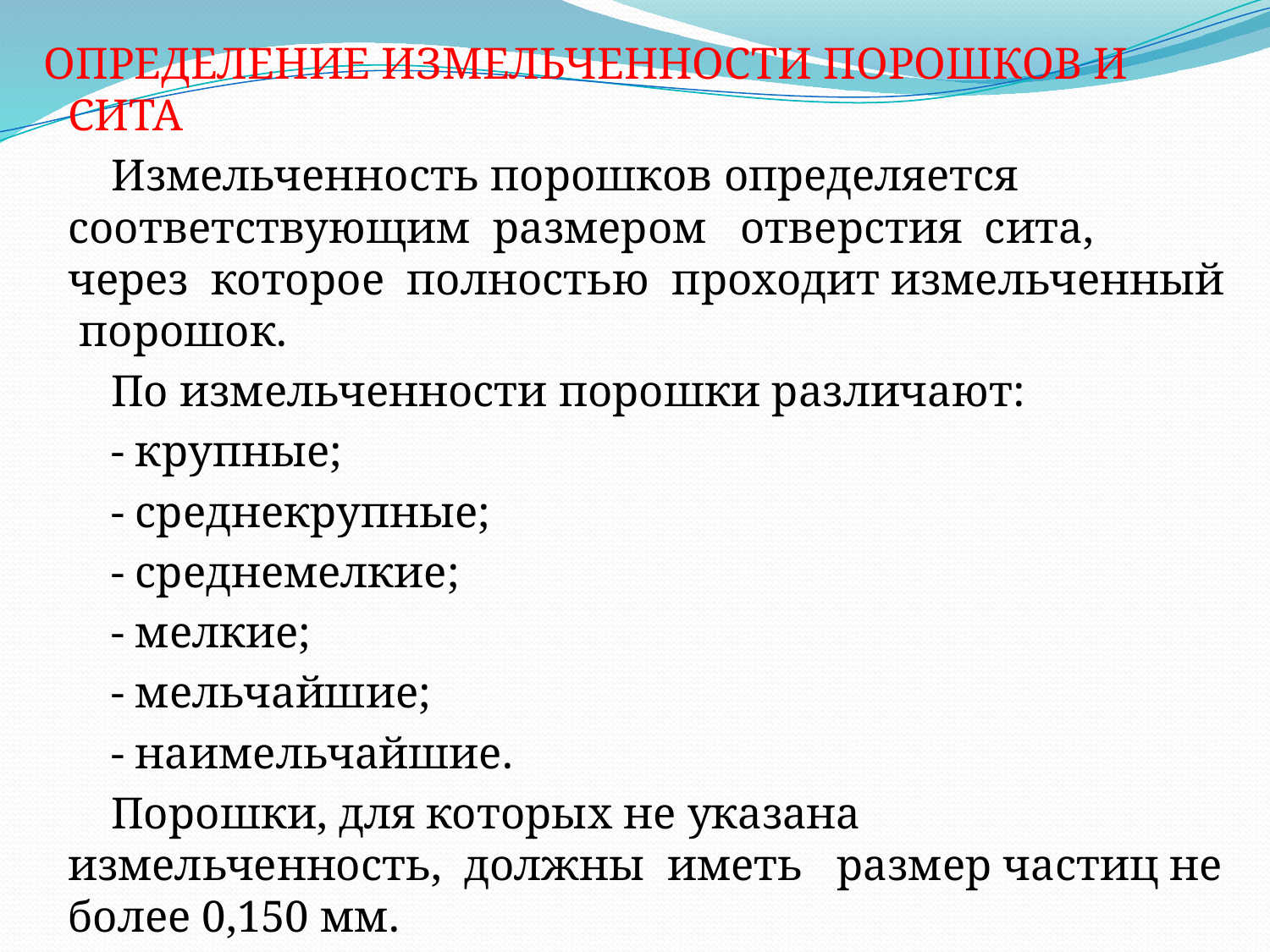

ОПРЕДЕЛЕНИЕ ИЗМЕЛЬЧЕННОСТИ ПОРОШКОВ И СИТА
       Измельченность порошков определяется соответствующим  размером   отверстия  сита,  через  которое  полностью  проходит измельченный   порошок.
       По измельченности порошки различают:
       - крупные;
       - среднекрупные;
       - среднемелкие;
       - мелкие;
       - мельчайшие;
       - наимельчайшие.
       Порошки, для которых не указана измельченность,  должны  иметь   размер частиц не более 0,150 мм.
#